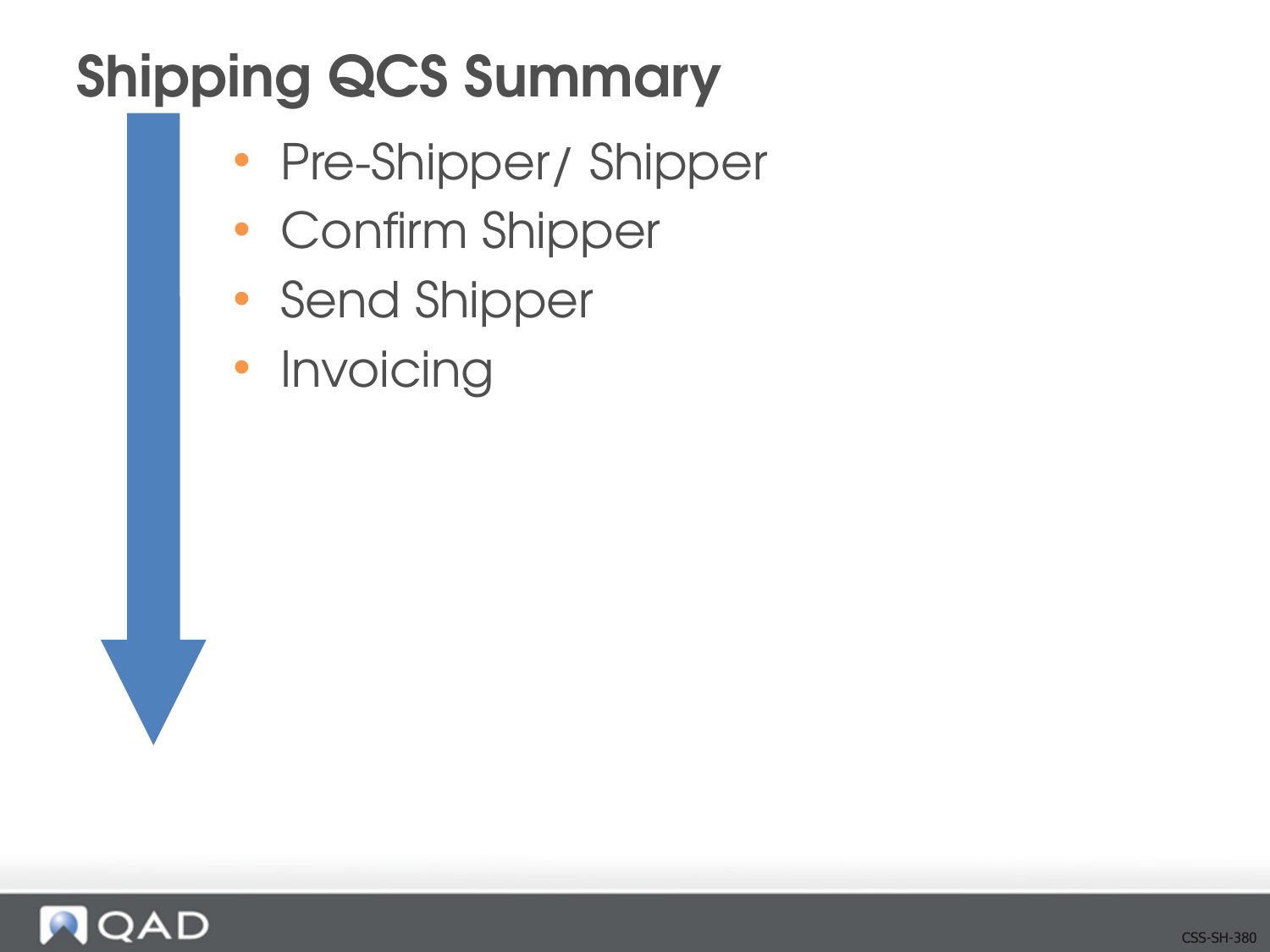

# Shipping QCS Summary

Pre-Shipper/ Shipper
Confirm Shipper
Send Shipper
Invoicing

CSS-SH-380